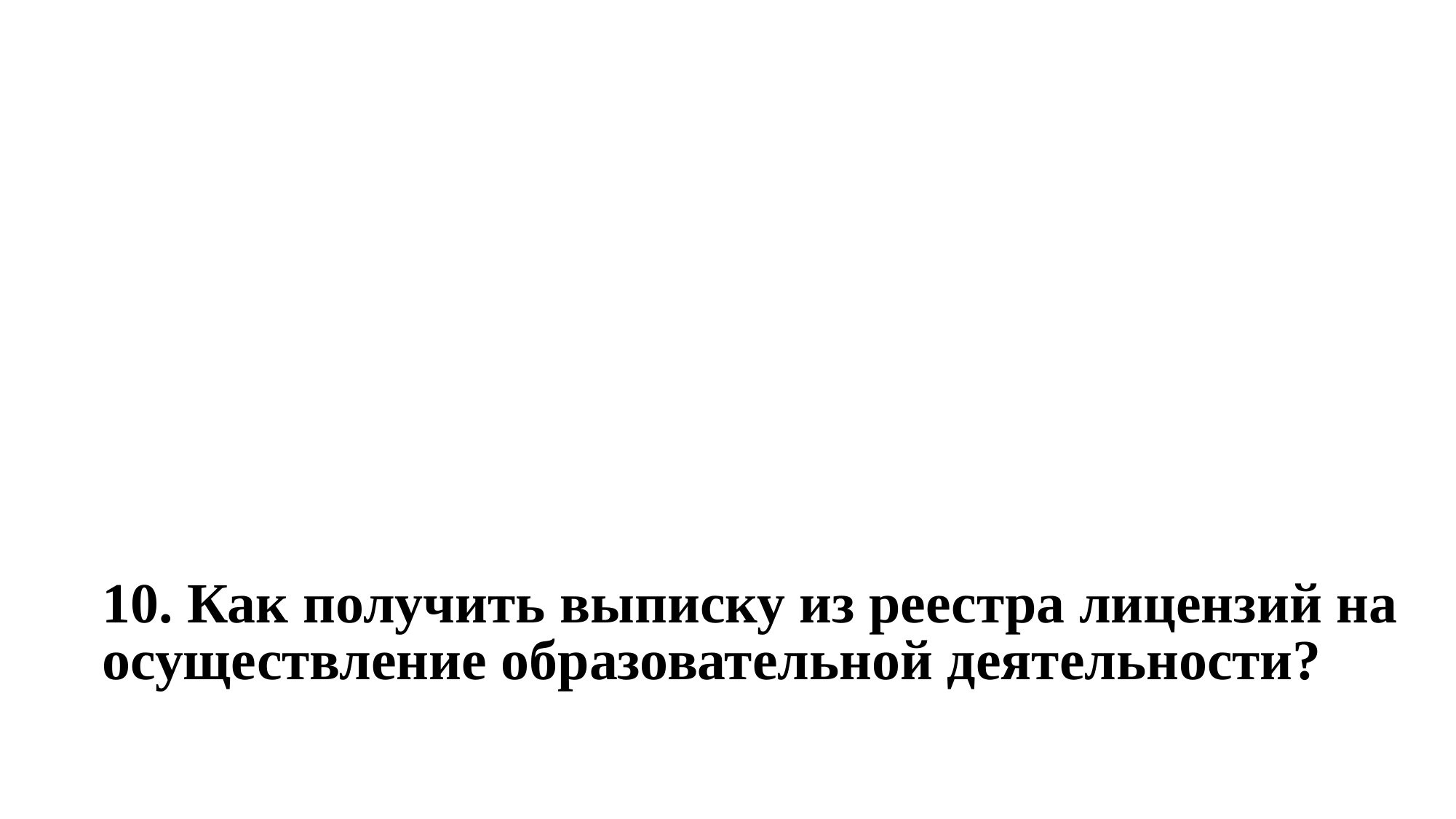

# 10. Как получить выписку из реестра лицензий на осуществление образовательной деятельности?